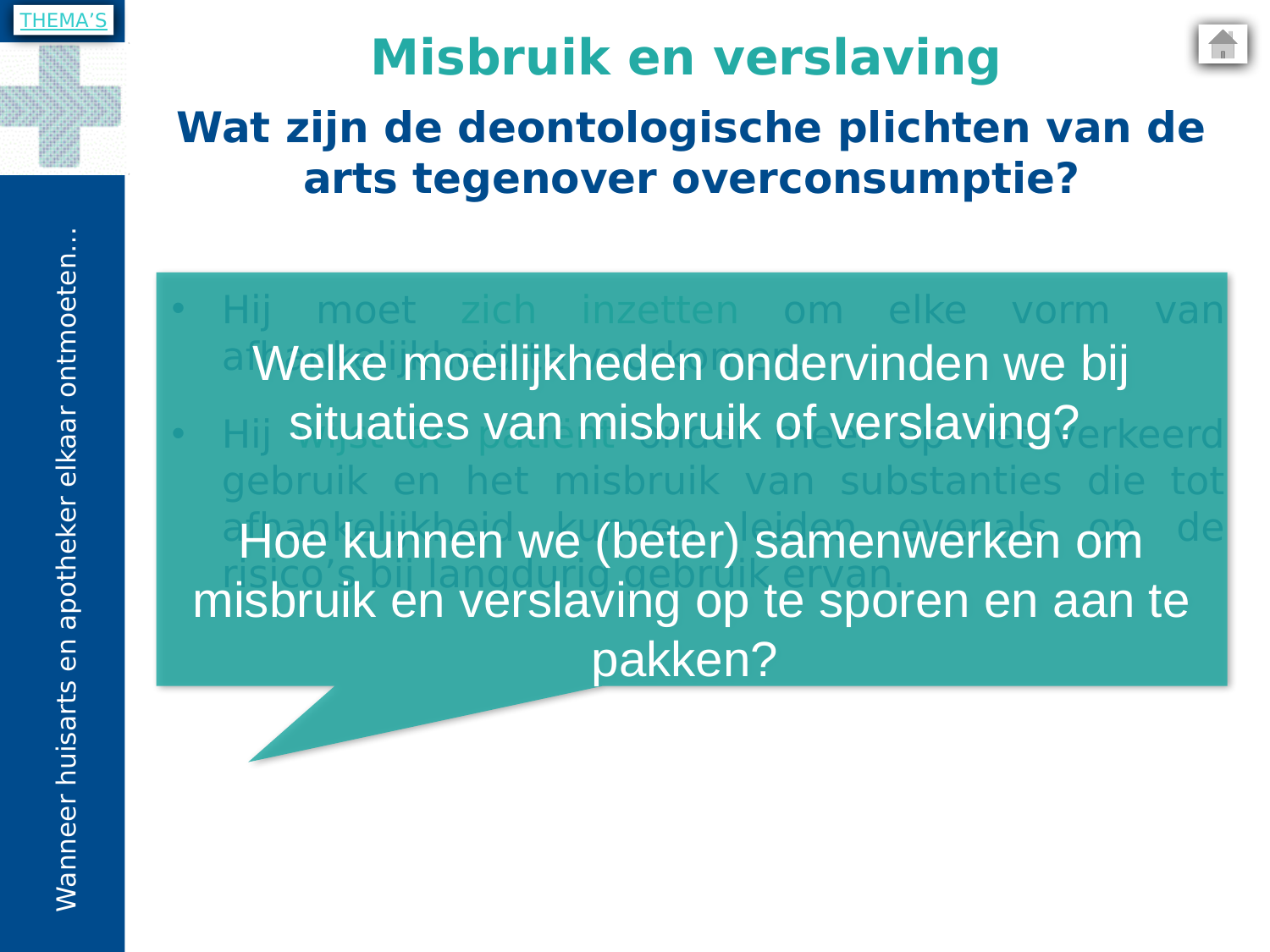

THEMA’S

Misbruik en verslaving
Wat zijn de deontologische plichten van de arts tegenover overconsumptie?
Welke moeilijkheden ondervinden we bij situaties van misbruik of verslaving?

Hoe kunnen we (beter) samenwerken om misbruik en verslaving op te sporen en aan te pakken?
Hij moet zich inzetten om elke vorm van afhankelijkheid te voorkomen.
Hij wijst de patiënt onder meer op het verkeerd gebruik en het misbruik van substanties die tot afhankelijkheid kunnen leiden evenals op de risico’s bij langdurig gebruik ervan.